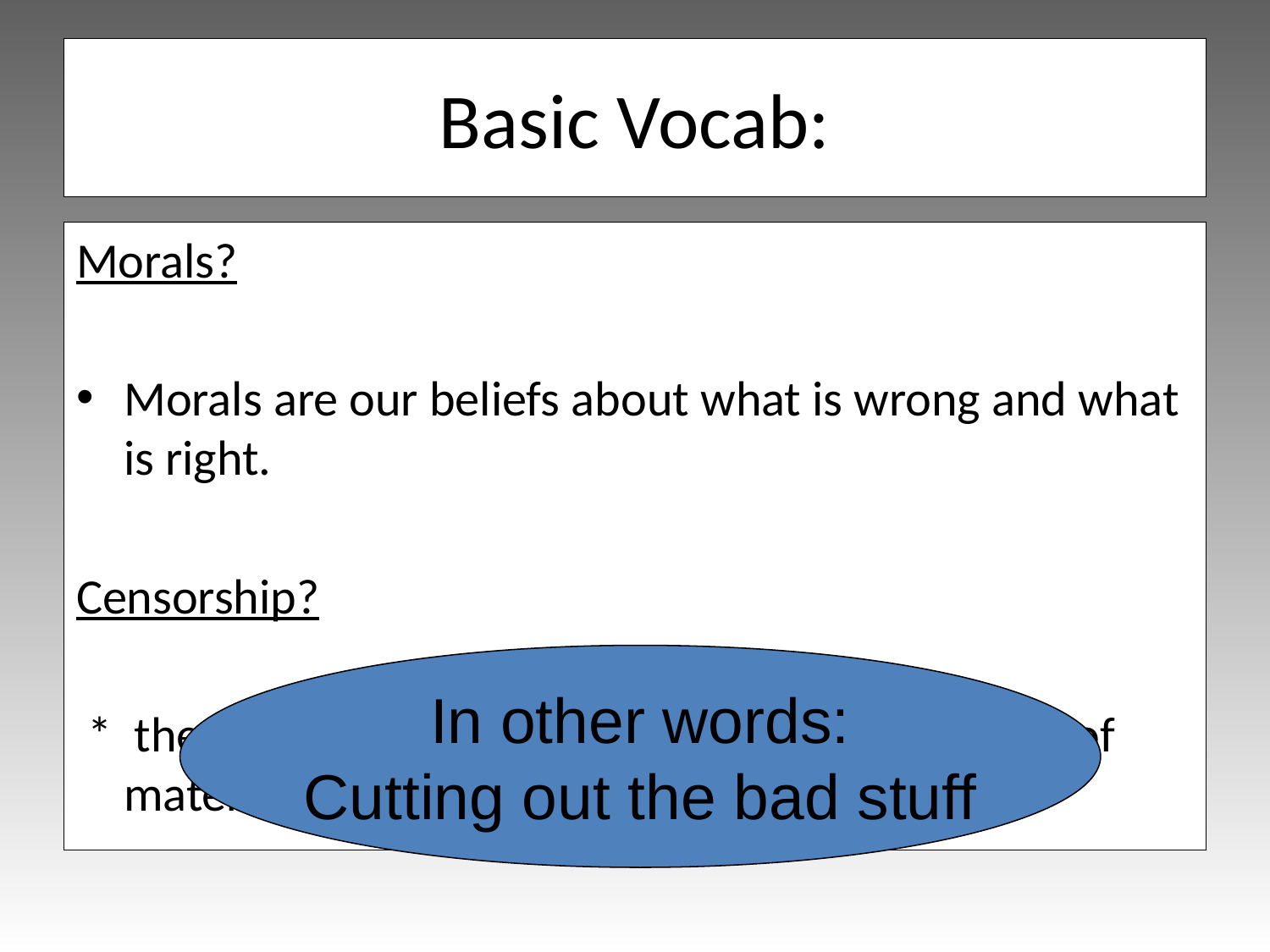

# Basic Vocab:
Morals?

Morals are our beliefs about what is wrong and what is right.

Censorship?

 *  the act of stopping transmission or publication of material deemed objectionable.
In other words:
Cutting out the bad stuff